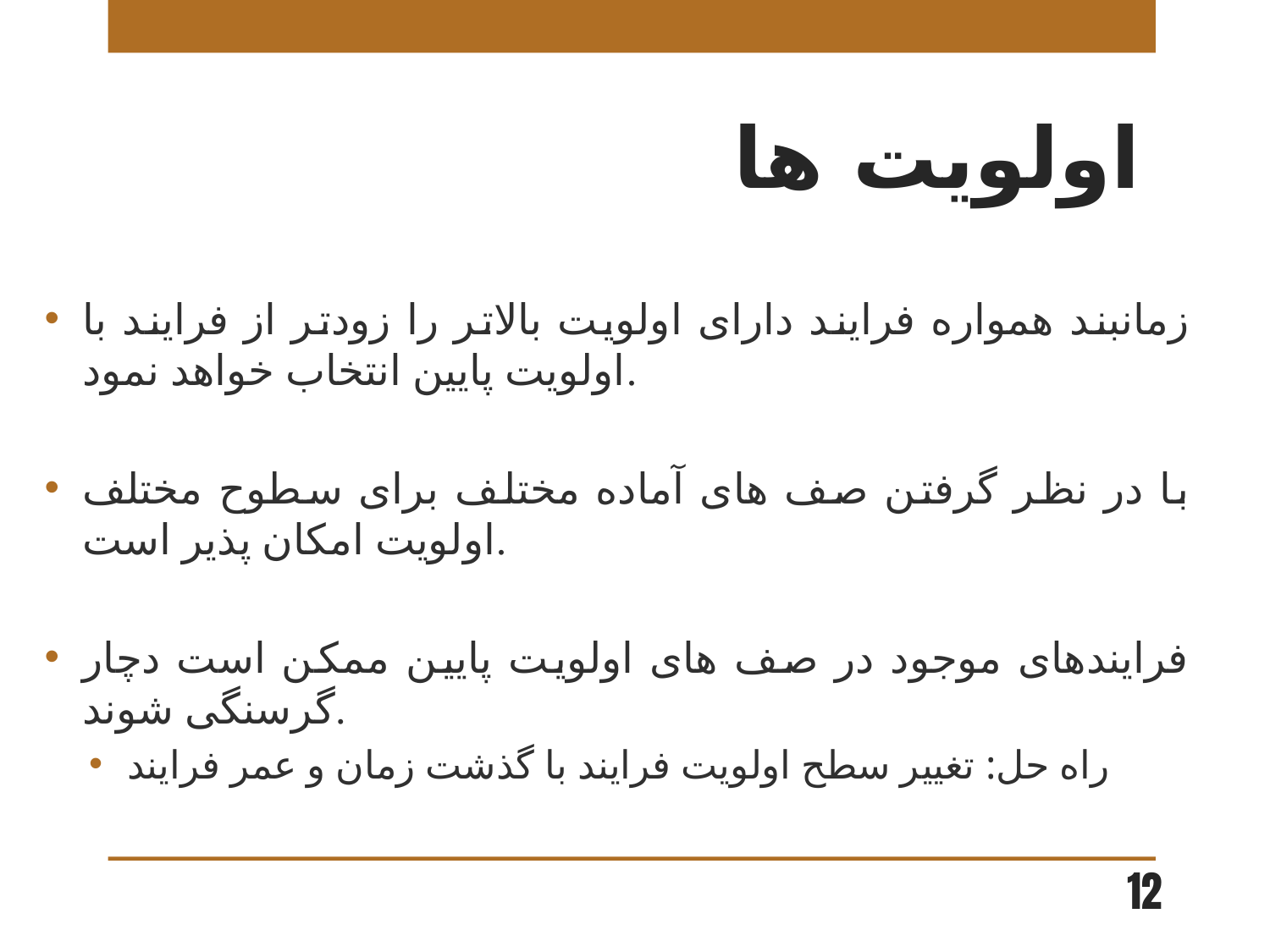

# اولویت ها
زمانبند همواره فرایند دارای اولویت بالاتر را زودتر از فرایند با اولویت پایین انتخاب خواهد نمود.

با در نظر گرفتن صف های آماده مختلف برای سطوح مختلف اولویت امکان پذیر است.

فرایندهای موجود در صف های اولویت پایین ممکن است دچار گرسنگی شوند.
راه حل: تغییر سطح اولویت فرایند با گذشت زمان و عمر فرایند
12